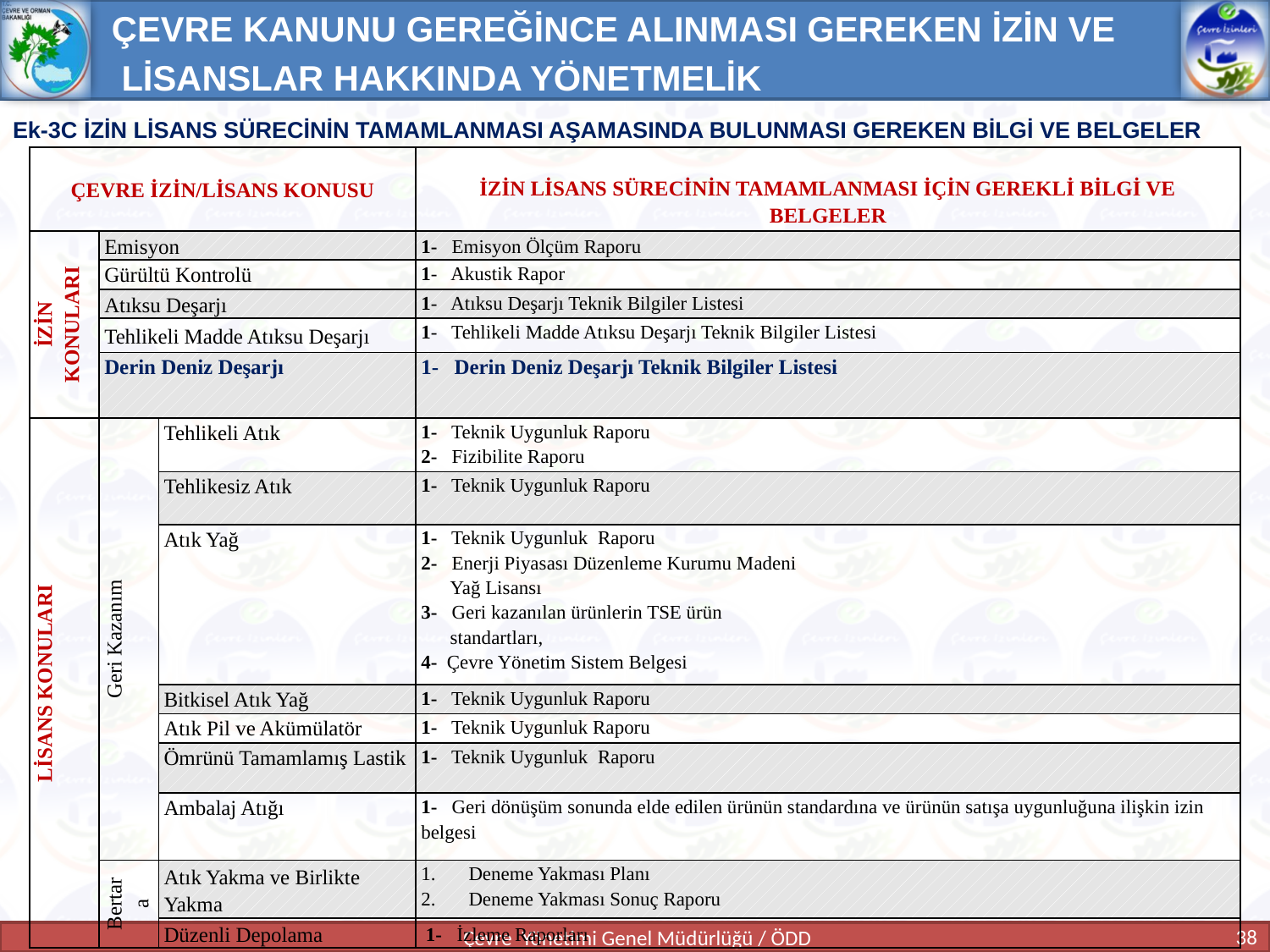

ÇEVRE KANUNU GEREĞİNCE ALINMASI GEREKEN İZİN VE
 LİSANSLAR HAKKINDA YÖNETMELİK
Ek-3C İZİN LİSANS SÜRECİNİN TAMAMLANMASI AŞAMASINDA BULUNMASI GEREKEN BİLGİ VE BELGELER
| ÇEVRE İZİN/LİSANS KONUSU |  |  | İZİN LİSANS SÜRECİNİN TAMAMLANMASI İÇİN GEREKLİ BİLGİ VE BELGELER |
| --- | --- | --- | --- |
| İZİN KONULARI | Emisyon |  | 1- Emisyon Ölçüm Raporu |
|  | Gürültü Kontrolü |  | 1- Akustik Rapor |
|  | Atıksu Deşarjı |  | 1- Atıksu Deşarjı Teknik Bilgiler Listesi |
|  | Tehlikeli Madde Atıksu Deşarjı |  | 1- Tehlikeli Madde Atıksu Deşarjı Teknik Bilgiler Listesi |
|  | Derin Deniz Deşarjı |  | 1- Derin Deniz Deşarjı Teknik Bilgiler Listesi |
| LİSANS KONULARI | Geri Kazanım | Tehlikeli Atık | 1- Teknik Uygunluk Raporu 2- Fizibilite Raporu |
|  |  | Tehlikesiz Atık | 1- Teknik Uygunluk Raporu |
|  |  | Atık Yağ | 1- Teknik Uygunluk Raporu 2- Enerji Piyasası Düzenleme Kurumu Madeni Yağ Lisansı 3- Geri kazanılan ürünlerin TSE ürün standartları, 4- Çevre Yönetim Sistem Belgesi |
|  |  | Bitkisel Atık Yağ | 1- Teknik Uygunluk Raporu |
|  |  | Atık Pil ve Akümülatör | 1- Teknik Uygunluk Raporu |
|  |  | Ömrünü Tamamlamış Lastik | 1- Teknik Uygunluk Raporu |
|  |  | Ambalaj Atığı | 1- Geri dönüşüm sonunda elde edilen ürünün standardına ve ürünün satışa uygunluğuna ilişkin izin belgesi |
|  | Bertara | Atık Yakma ve Birlikte Yakma | Deneme Yakması Planı Deneme Yakması Sonuç Raporu |
|  |  | Düzenli Depolama | 1- İzleme Raporları |
38
Çevre  Yönetimi Genel Müdürlüğü / ÖDD